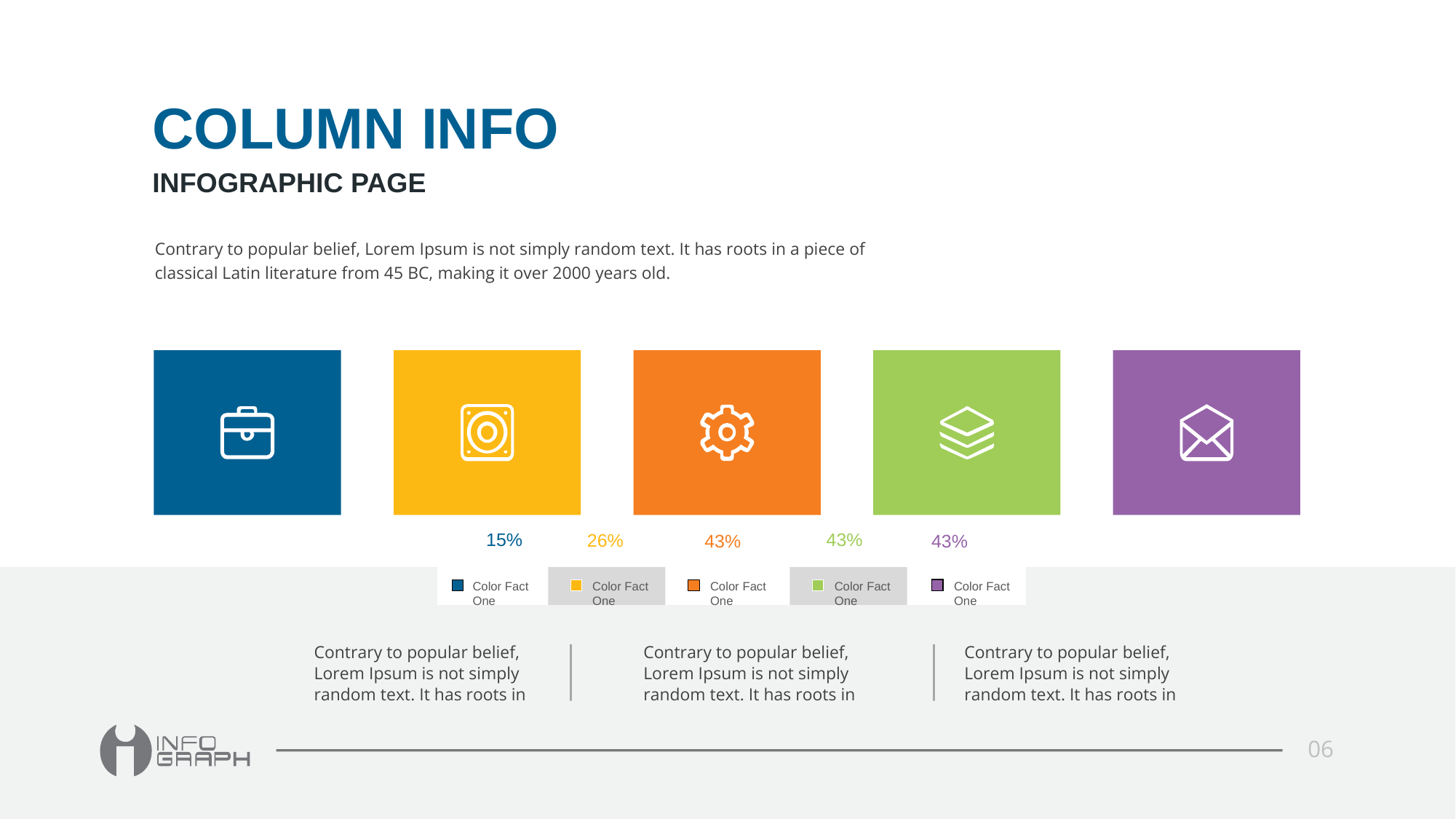

COLUMN INFO
INFOGRAPHIC PAGE
Contrary to popular belief, Lorem Ipsum is not simply random text. It has roots in a piece of classical Latin literature from 45 BC, making it over 2000 years old.

15%
43%
26%
43%
43%

Color Fact One
Color Fact One
Color Fact One
Color Fact One
Color Fact One

Contrary to popular belief, Lorem Ipsum is not simply random text. It has roots in
Contrary to popular belief, Lorem Ipsum is not simply random text. It has roots in
Contrary to popular belief, Lorem Ipsum is not simply random text. It has roots in

06